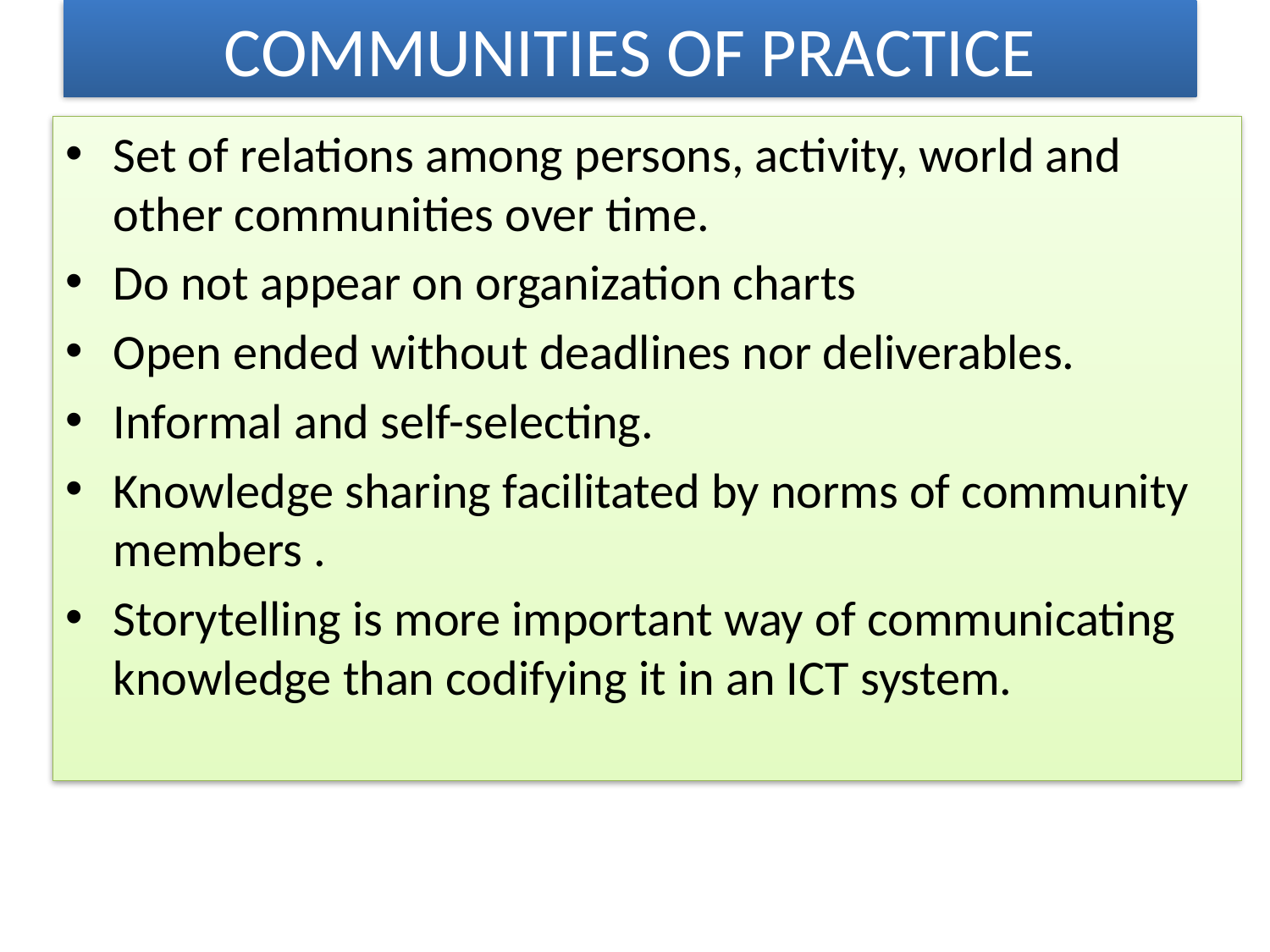

# COMMUNITIES OF PRACTICE
Set of relations among persons, activity, world and other communities over time.
Do not appear on organization charts
Open ended without deadlines nor deliverables.
Informal and self-selecting.
Knowledge sharing facilitated by norms of community members .
Storytelling is more important way of communicating knowledge than codifying it in an ICT system.